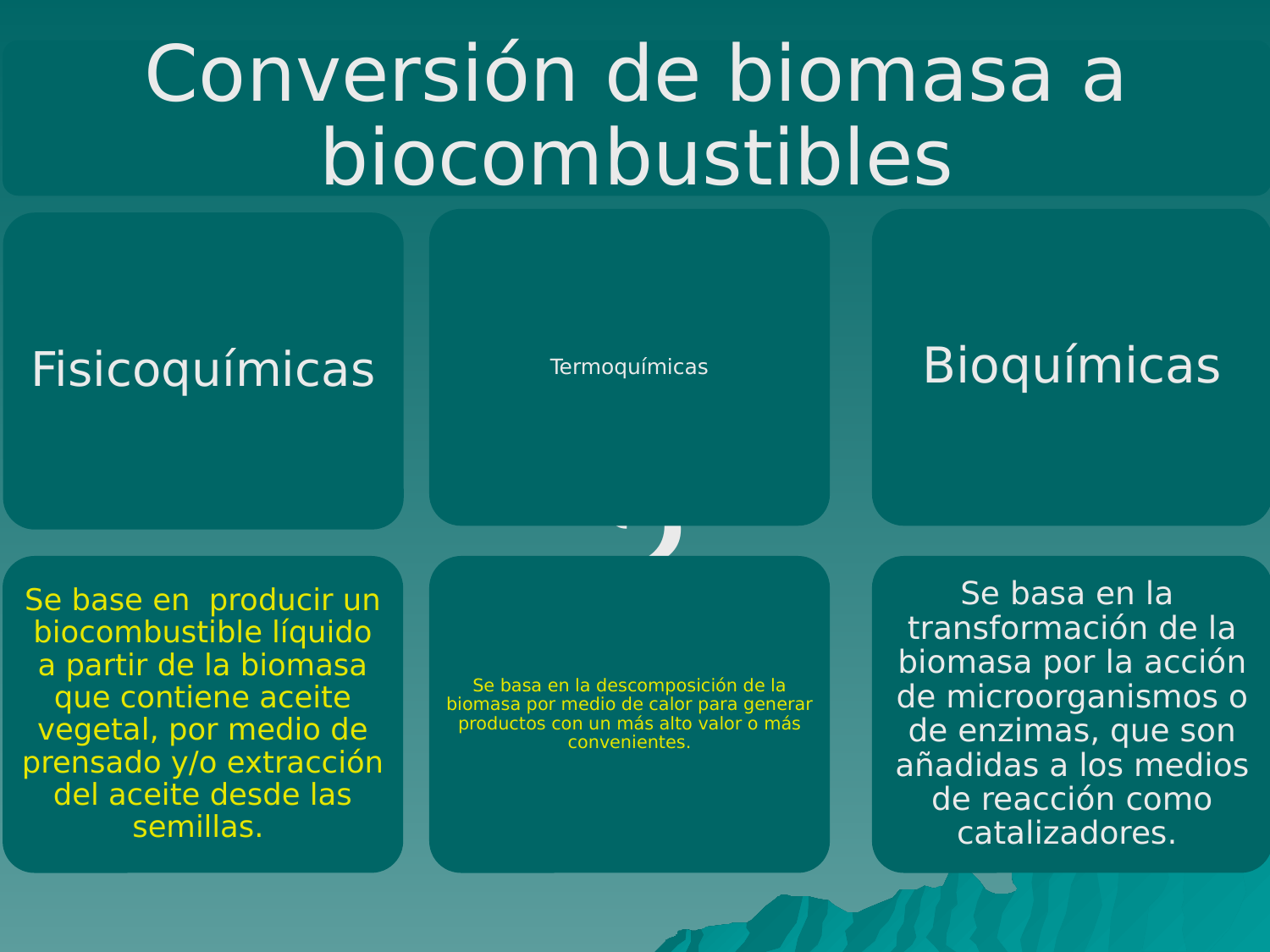

Conversión de biomasa a biocombustibles
Fisicoquímicas
Se base en  producir un biocombustible líquido a partir de la biomasa que contiene aceite vegetal, por medio de prensado y/o extracción del aceite desde las semillas.
Bioquímicas
Se basa en la  transformación de la biomasa por la acción de microorganismos o de enzimas, que son añadidas a los medios de reacción como catalizadores.
Termoquímicas
Se basa en la descomposición de la biomasa por medio de calor para generar productos con un más alto valor o más convenientes.
?